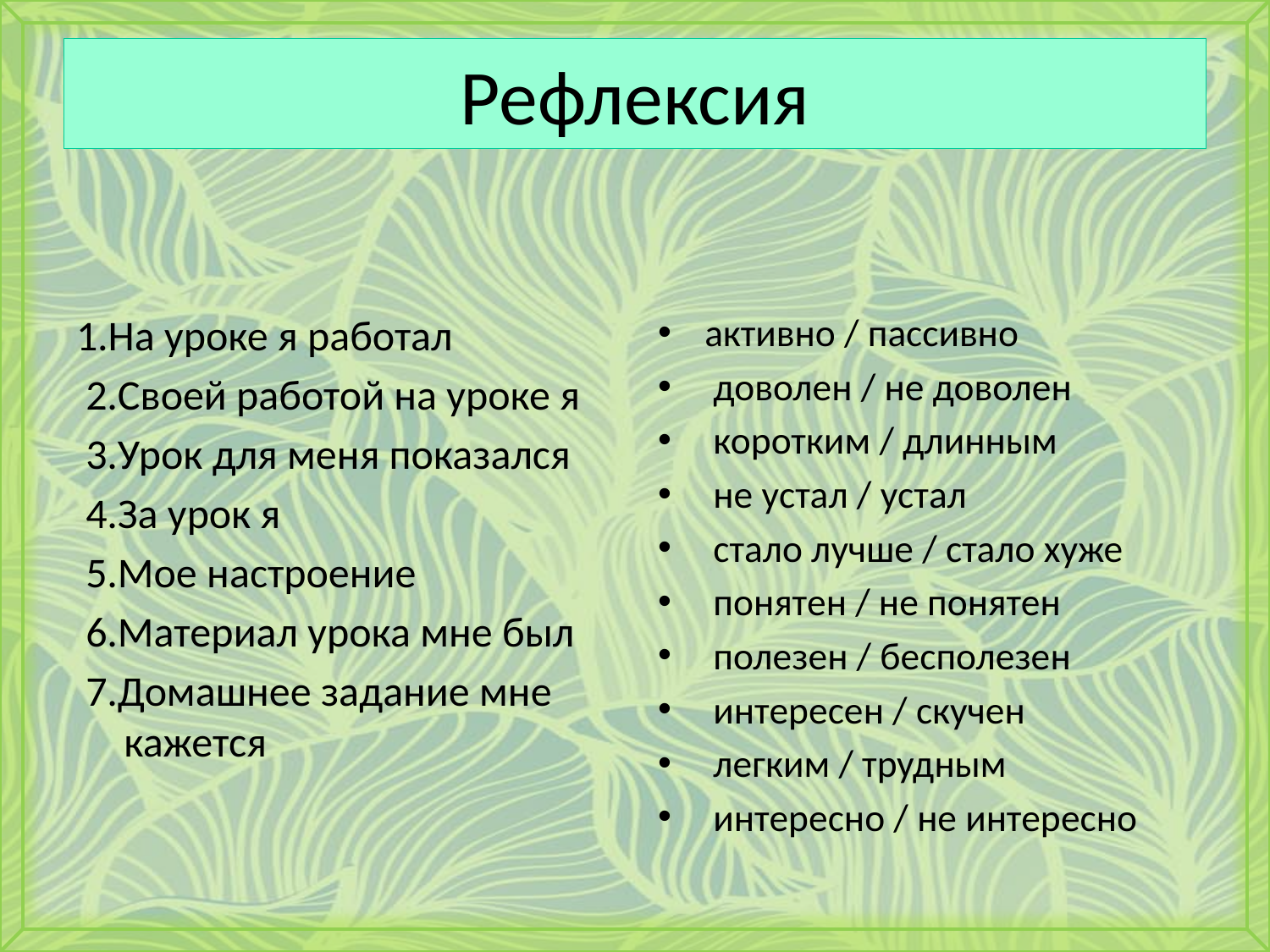

# Рефлексия

1.На уроке я работал
 2.Своей работой на уроке я
 3.Урок для меня показался
 4.За урок я
 5.Мое настроение
 6.Материал урока мне был
 7.Домашнее задание мне кажется
активно / пассивно
 доволен / не доволен
 коротким / длинным
 не устал / устал
 стало лучше / стало хуже
 понятен / не понятен
 полезен / бесполезен
 интересен / скучен
 легким / трудным
 интересно / не интересно